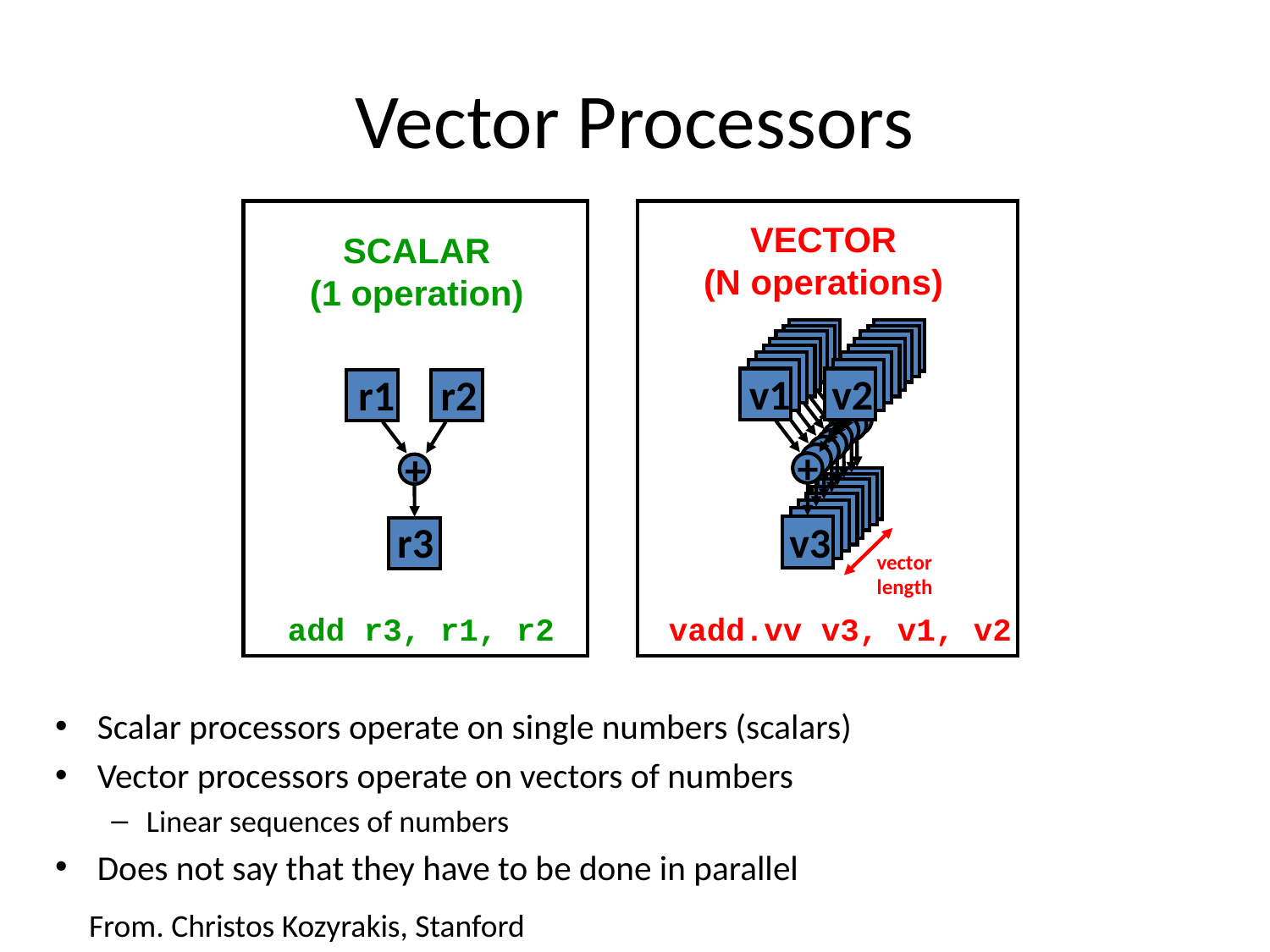

# Vector Processors

VECTOR
(N operations)
SCALAR
(1 operation)

v2
v1

+

v3

vector
length
r2
r1

+

r3

add r3, r1, r2
vadd.vv v3, v1, v2
Scalar processors operate on single numbers (scalars)
Vector processors operate on vectors of numbers
Linear sequences of numbers
Does not say that they have to be done in parallel
From. Christos Kozyrakis, Stanford